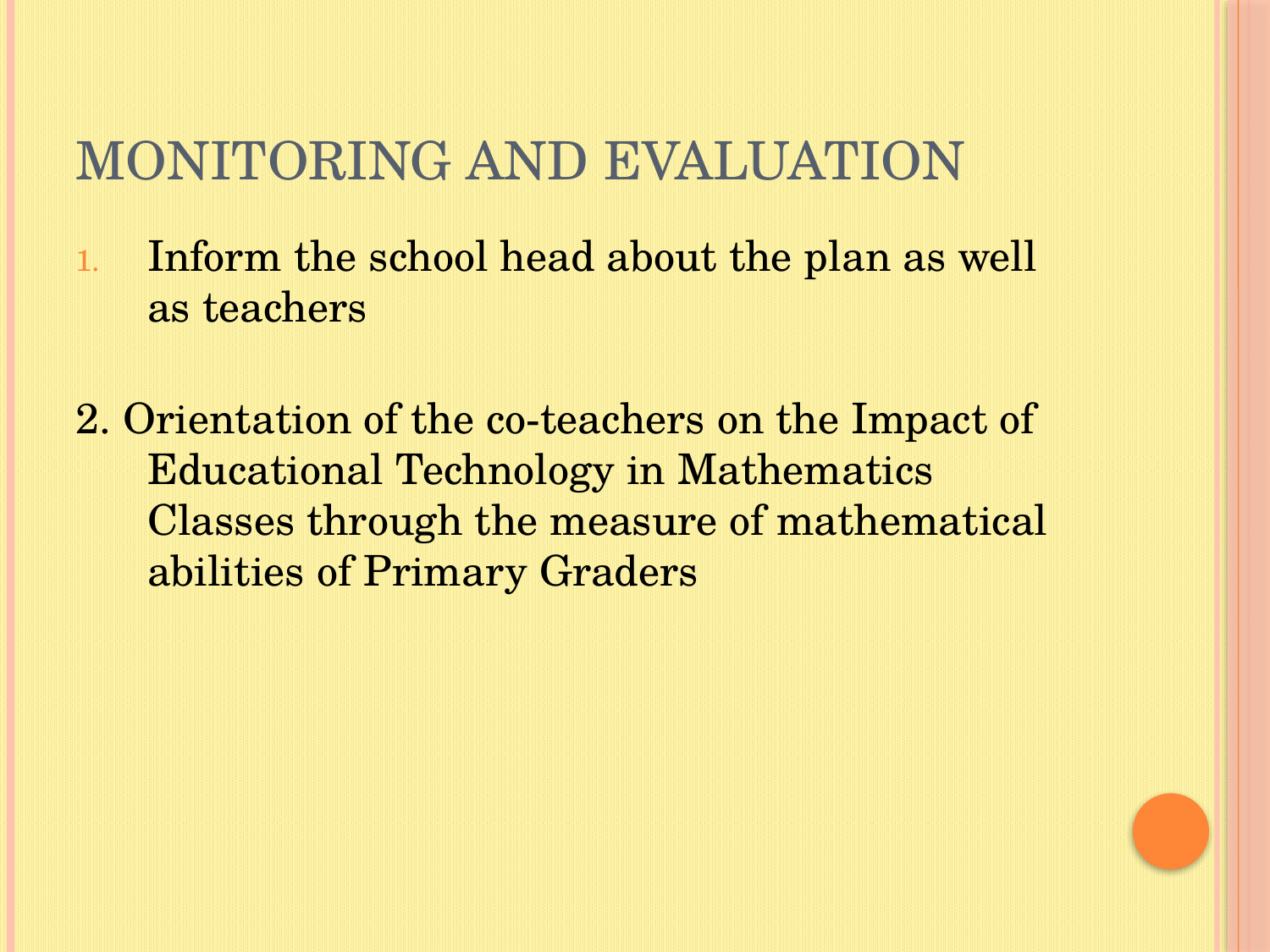

# MONITORING AND EVALUATION
Inform the school head about the plan as well as teachers
2. Orientation of the co-teachers on the Impact of Educational Technology in Mathematics Classes through the measure of mathematical abilities of Primary Graders